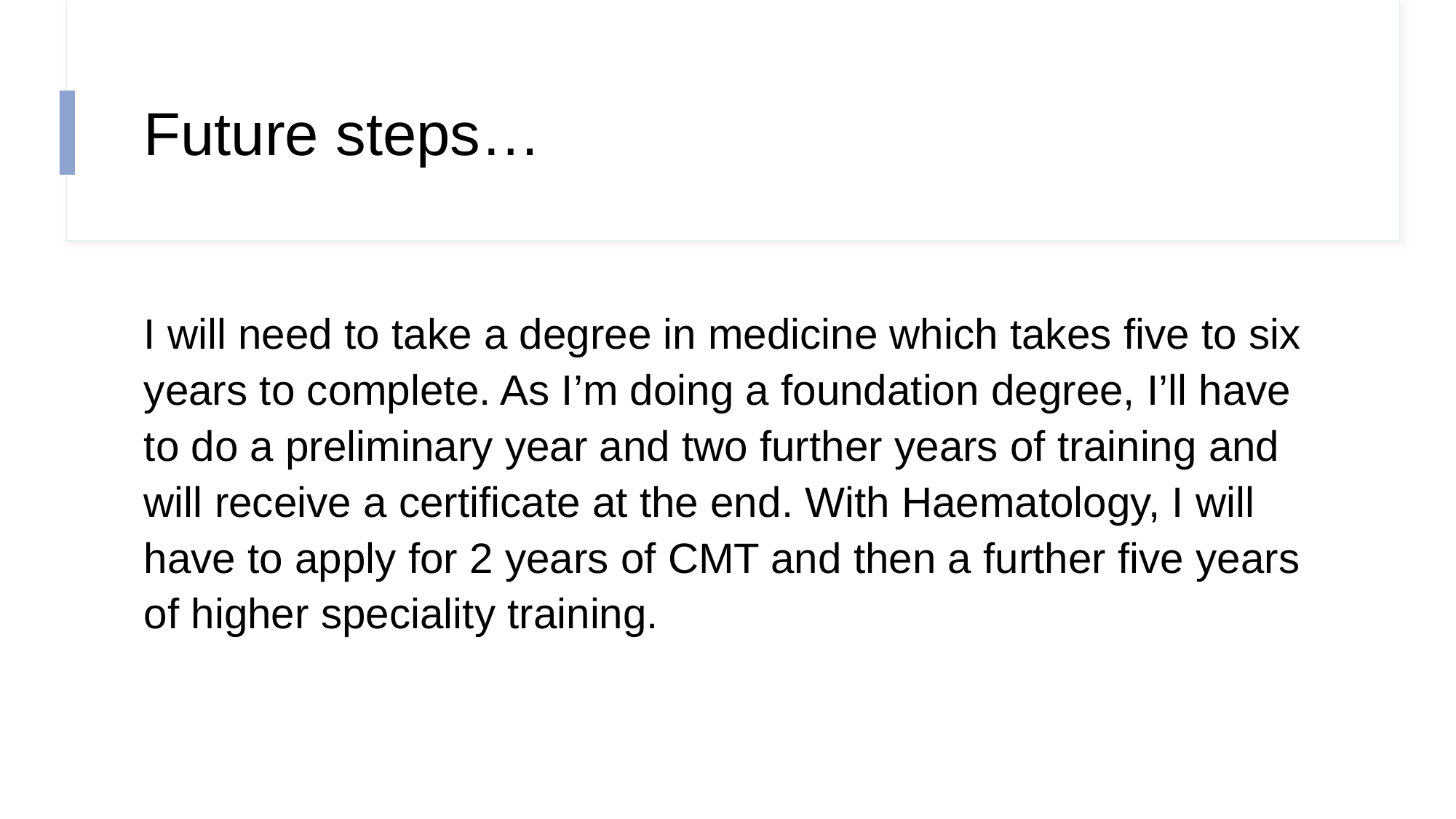

# Future steps…

I will need to take a degree in medicine which takes five to six years to complete. As I’m doing a foundation degree, I’ll have to do a preliminary year and two further years of training and will receive a certificate at the end. With Haematology, I will have to apply for 2 years of CMT and then a further five years of higher speciality training.